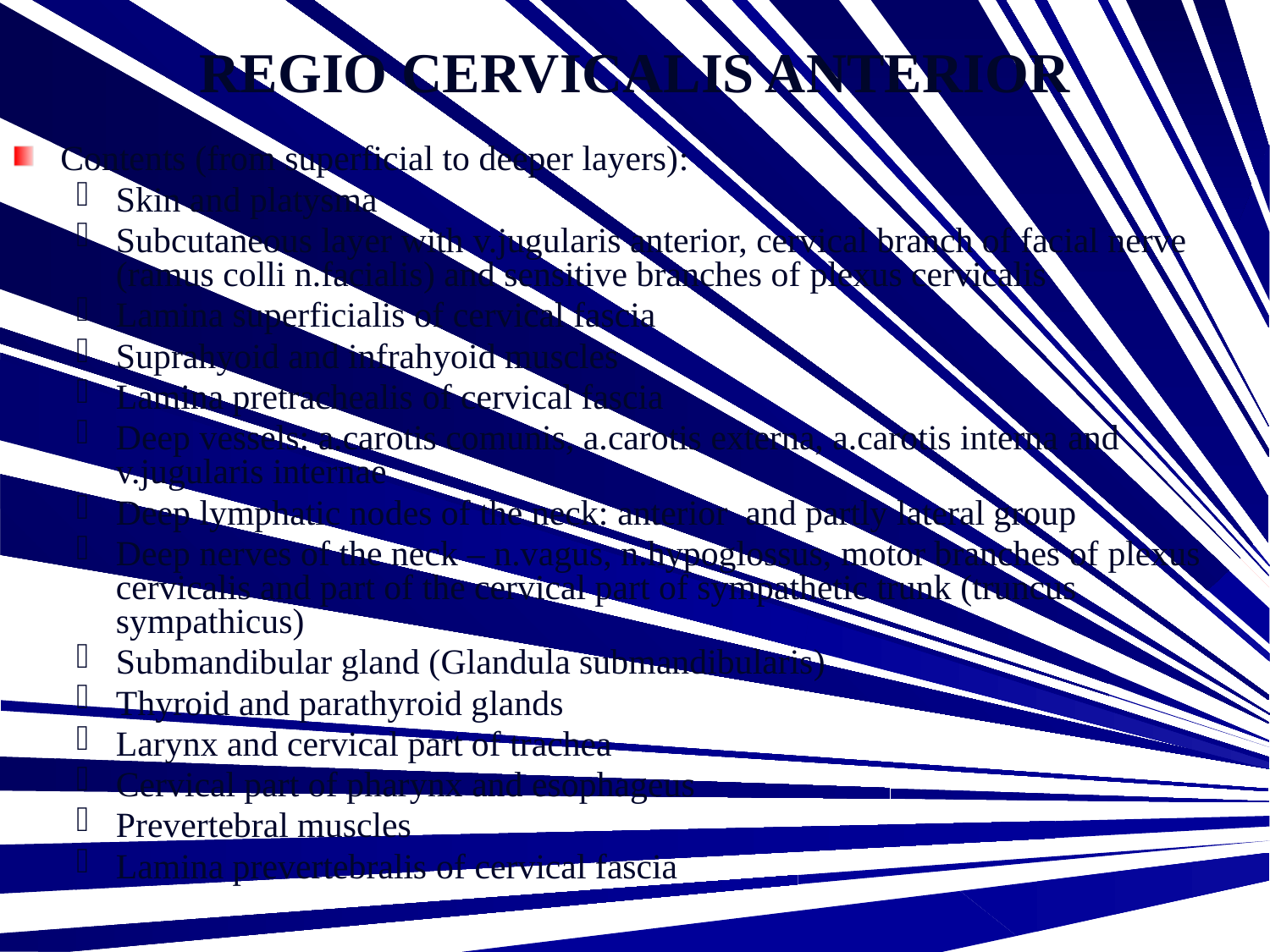

REGIO CERVICALIS ANTERIOR
Contents (from superficial to deeper layers):
Skin and platysma
Subcutaneous layer with v.jugularis anterior, cervical branch of facial nerve (ramus colli n.facialis) and sensitive branches of plexus cervicalis
Lamina superficialis of cervical fascia
Suprahyoid and infrahyoid muscles
Lamina pretrachealis of cervical fascia
Deep vessels: a.carotis comunis, a.carotis externa, a.carotis interna and v.jugularis internae
Deep lymphatic nodes of the neck: anterior  and partly lateral group
Deep nerves of the neck – n.vagus, n.hypoglossus, motor branches of plexus cervicalis and part of the cervical part of sympathetic trunk (truncus sympathicus)
Submandibular gland (Glandula submandibularis)
Thyroid and parathyroid glands
Larynx and cervical part of trachea
Cervical part of pharynx and esophageus
Prevertebral muscles
Lamina prevertebralis of cervical fascia